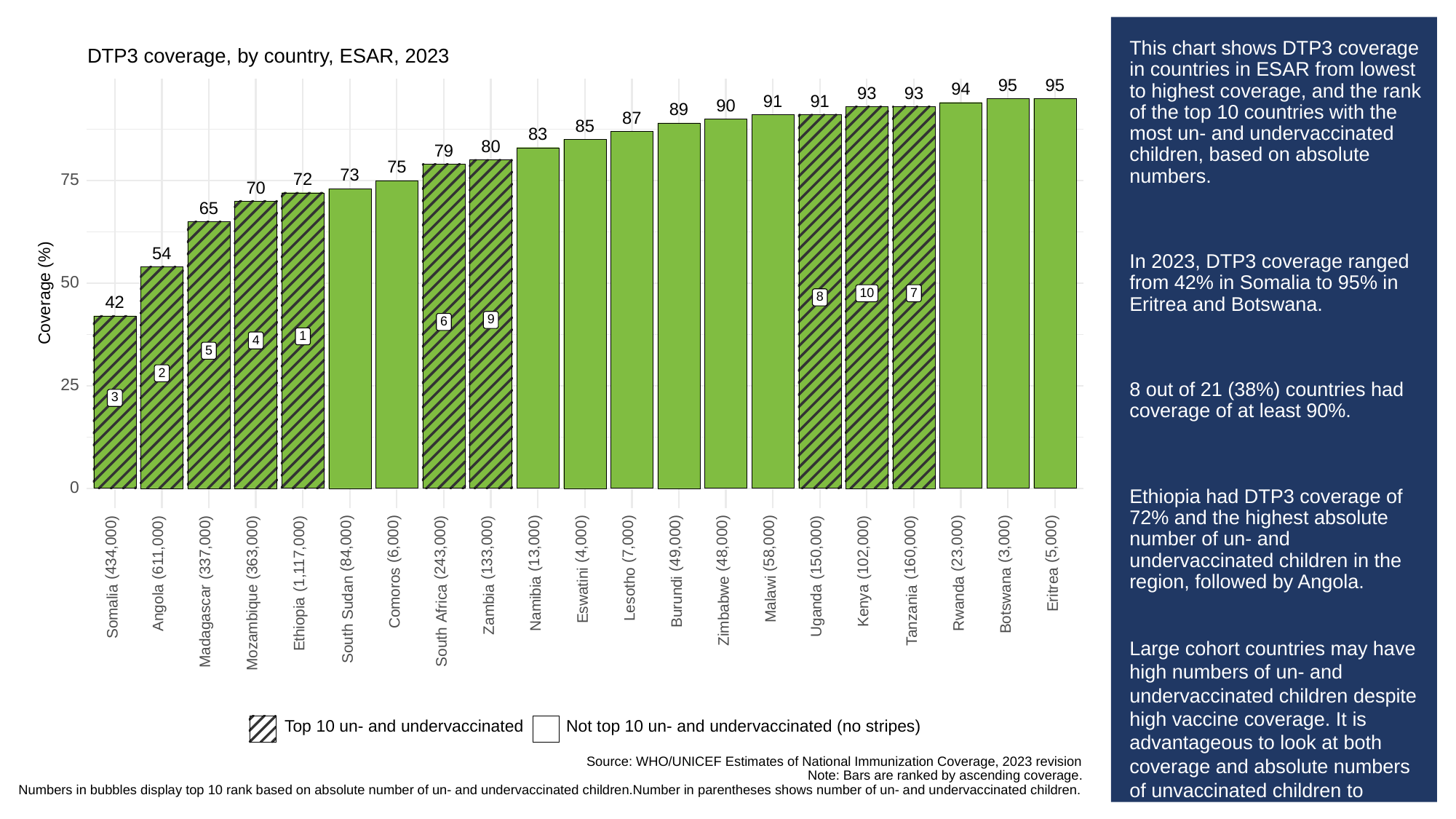

# This chart shows DTP3 coverage in countries in ESAR from lowest to highest coverage, and the rank of the top 10 countries with the most un- and undervaccinated children, based on absolute numbers.

In 2023, DTP3 coverage ranged from 42% in Somalia to 95% in Eritrea and Botswana.

8 out of 21 (38%) countries had coverage of at least 90%.

Ethiopia had DTP3 coverage of 72% and the highest absolute number of un- and undervaccinated children in the region, followed by Angola.

Large cohort countries may have high numbers of un- and undervaccinated children despite high vaccine coverage. It is advantageous to look at both coverage and absolute numbers of unvaccinated children to ensure vulnerable countries with small birth cohorts are not missed.

DTP3 coverage, by country, ESAR, 2023

95
95
94
93
93
91
91

90

89

87

85

83

80
79

75

73

72
75

70

65

54

50

Coverage (%)

10
7

8

42

9

6

1

4

5

2

25

3

0

(6,000)
(4,000)
(7,000)
(3,000)
(5,000)
(84,000)
(13,000)
(49,000)
(48,000)
(58,000)
(23,000)
(434,000)
(611,000)
(337,000)
(363,000)
(243,000)
(133,000)
(150,000)
(102,000)
(160,000)
(1,117,000)
Eritrea
Lesotho
Eswatini
Sudan
Comoros
Malawi
Botswana
Burundi
Africa
Namibia
Rwanda
Kenya
Angola
Uganda
Zambia
Zimbabwe
Somalia
Tanzania
Ethiopia
Madagascar
Mozambique
South
South

Not top 10 un- and undervaccinated (no stripes)
Top 10 un- and undervaccinated

Source: WHO/UNICEF Estimates of National Immunization Coverage, 2023 revision
Note: Bars are ranked by ascending coverage.
Numbers in bubbles display top 10 rank based on absolute number of un- and undervaccinated children.Number in parentheses shows number of un- and undervaccinated children.